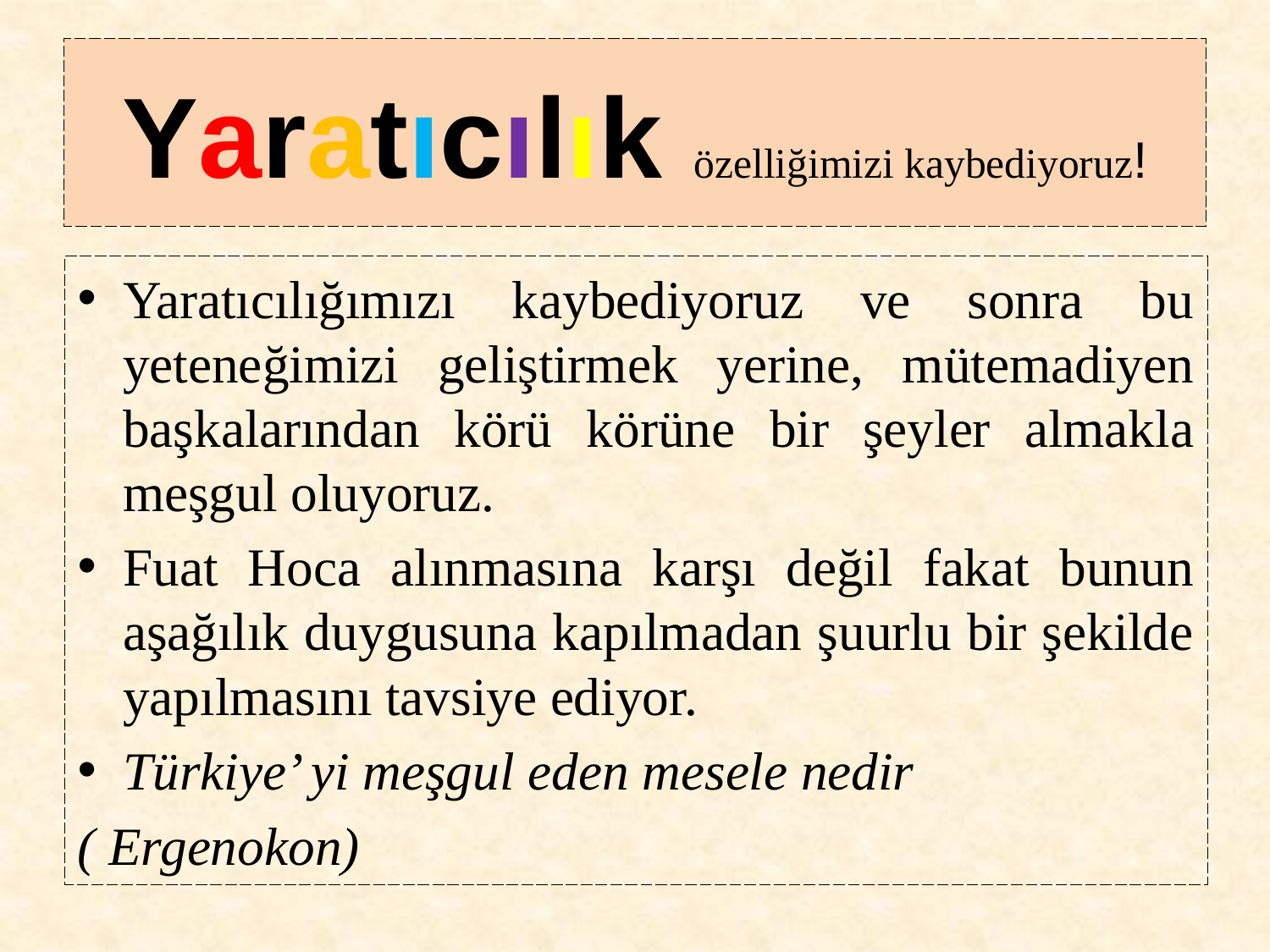

# Yaratıcılık özelliğimizi kaybediyoruz!
Yaratıcılığımızı kaybediyoruz ve sonra bu yeteneğimizi geliştirmek yerine, mütemadiyen başkalarından körü körüne bir şeyler almakla meşgul oluyoruz.
Fuat Hoca alınmasına karşı değil fakat bunun aşağılık duygusuna kapılmadan şuurlu bir şekilde yapılmasını tavsiye ediyor.
Türkiye’ yi meşgul eden mesele nedir
( Ergenokon)